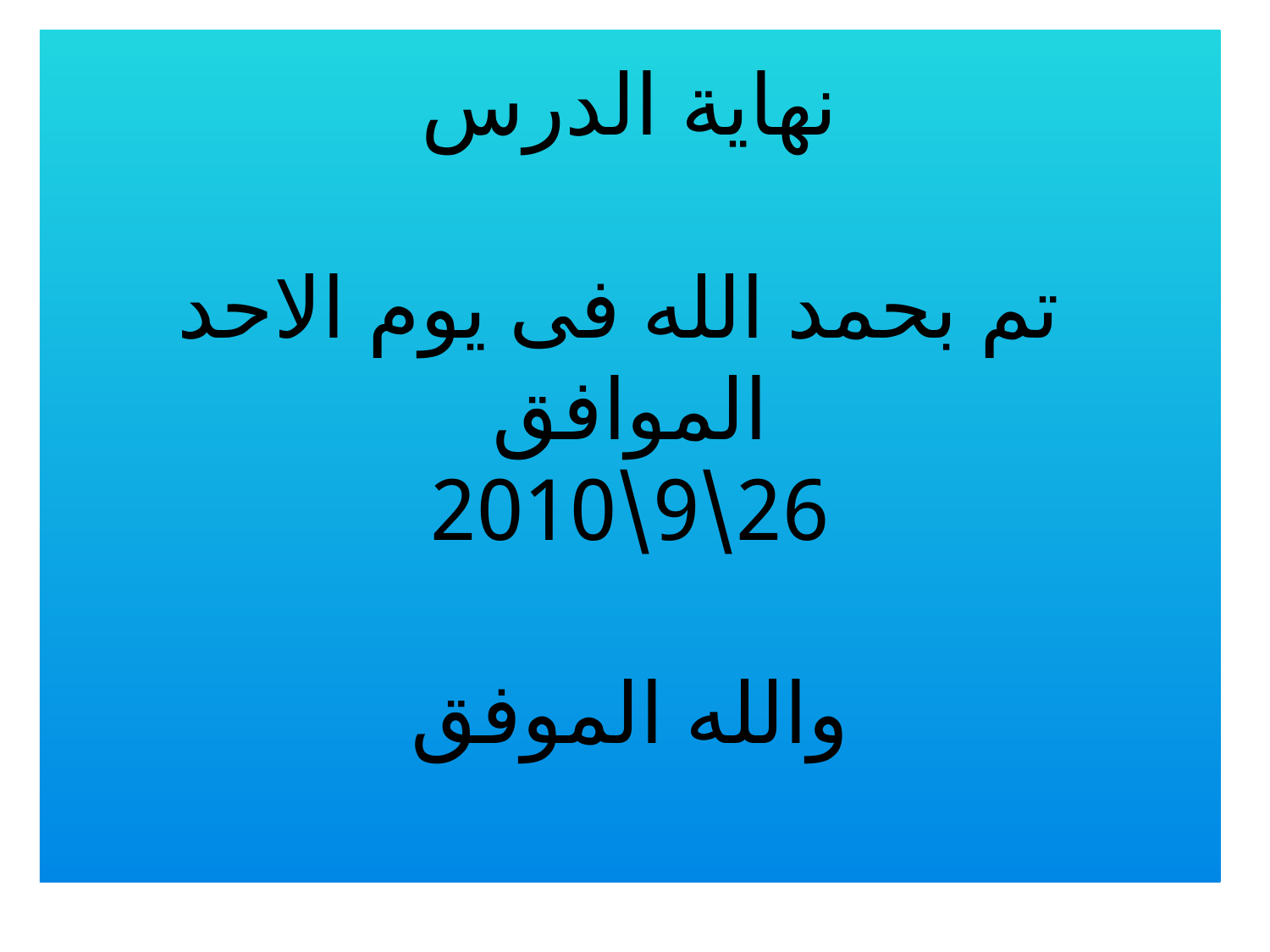

# نهاية الدرس تم بحمد الله فى يوم الاحد الموافق 26\9\2010 والله الموفق